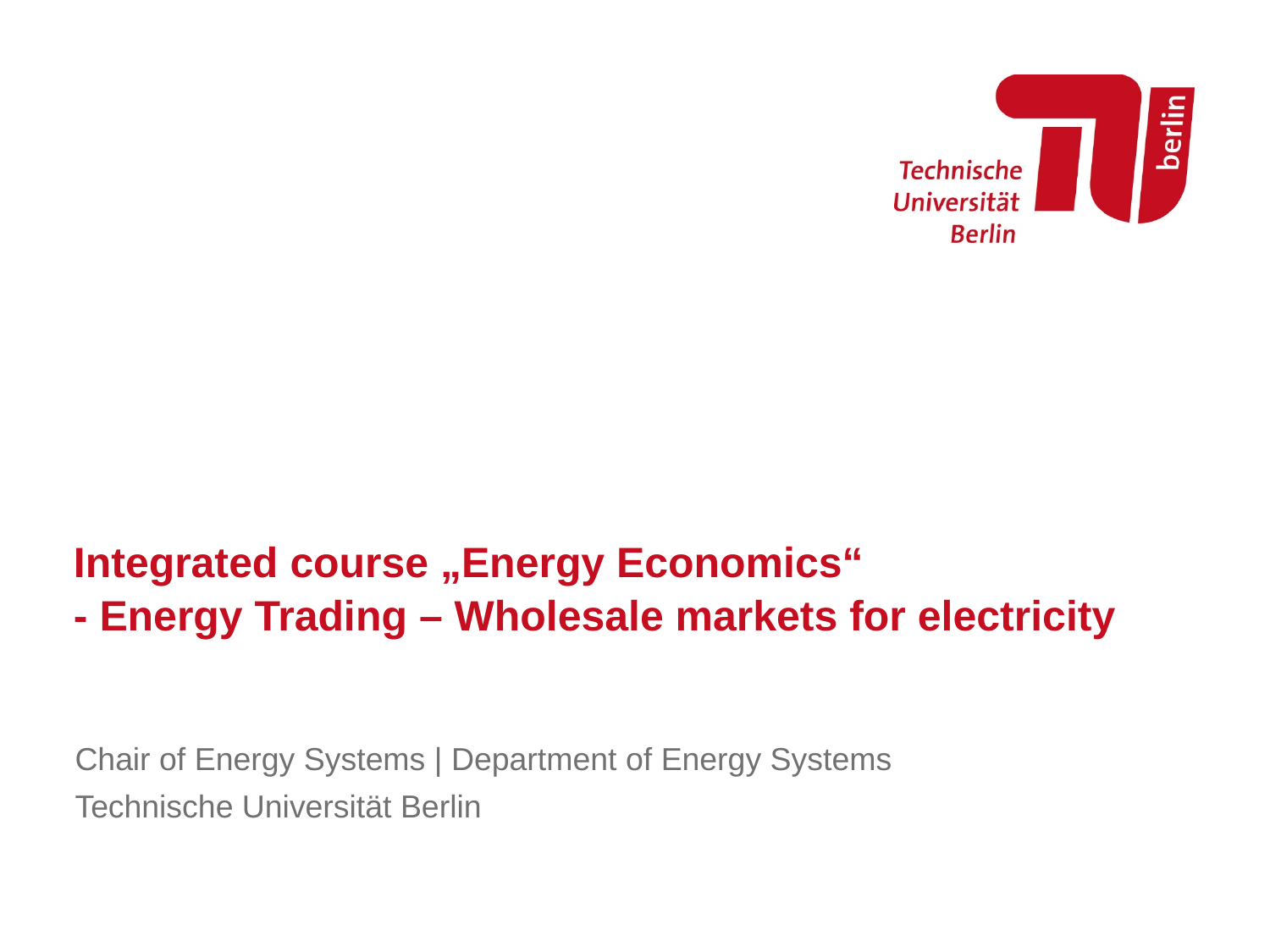

# Integrated course „Energy Economics“ - Energy Trading – Wholesale markets for electricity

Chair of Energy Systems | Department of Energy Systems
Technische Universität Berlin